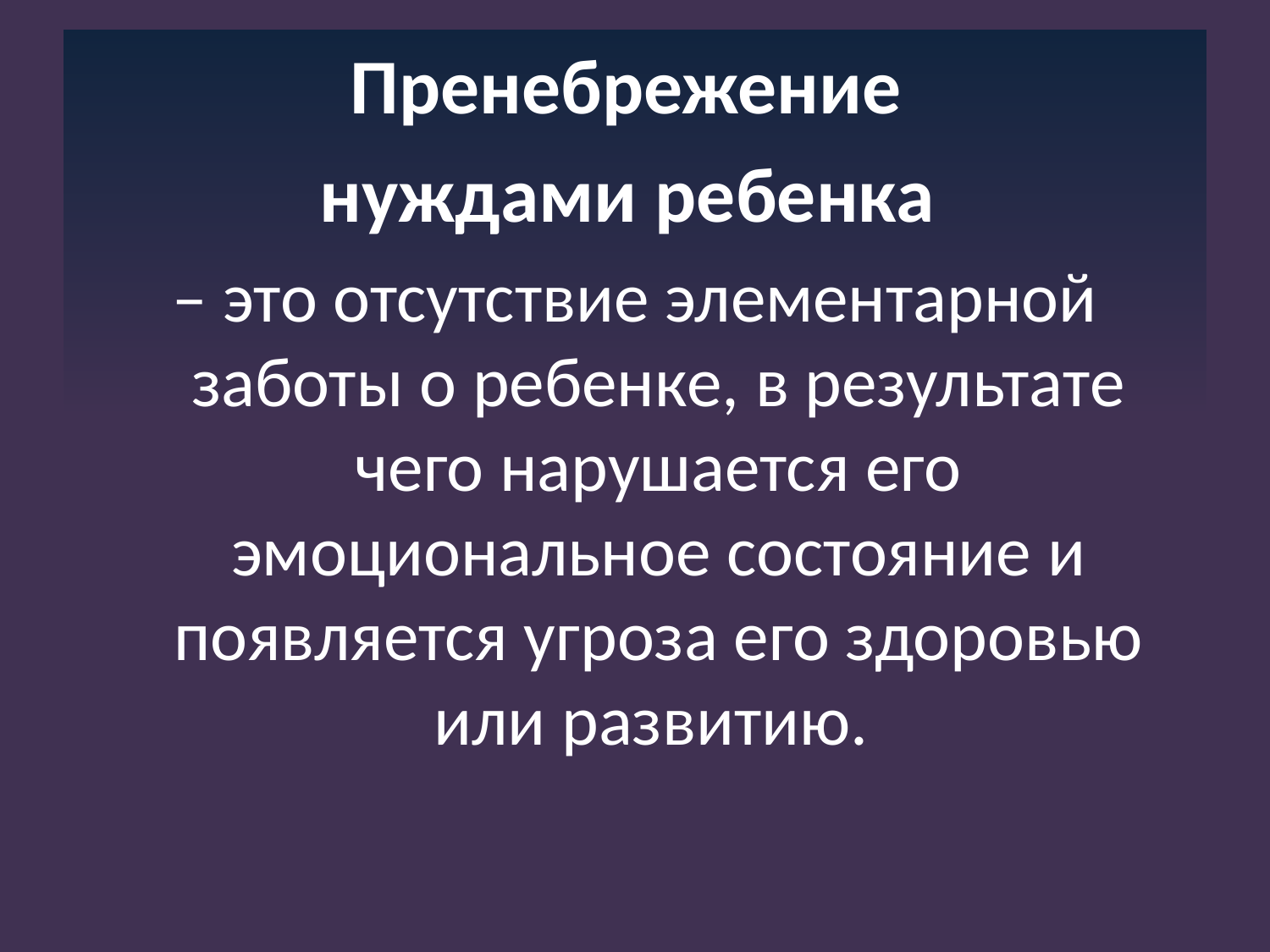

Пренебрежение
нуждами ребенка
– это отсутствие элементарной заботы о ребенке, в результате чего нарушается его эмоциональное состояние и появляется угроза его здоровью или развитию.

#